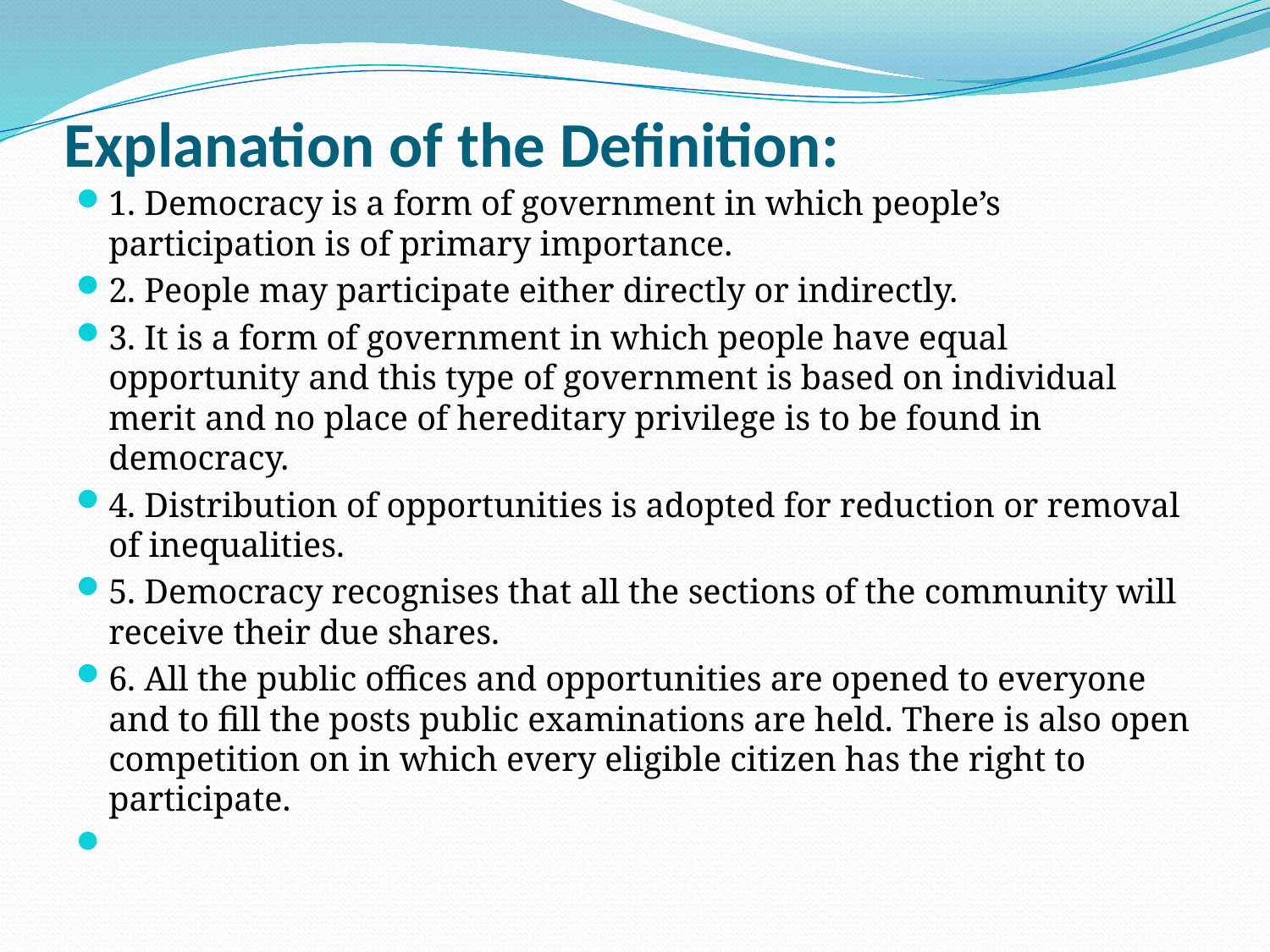

# Explanation of the Definition:
1. Democracy is a form of government in which people’s participation is of primary importance.
2. People may participate either directly or indirectly.
3. It is a form of government in which people have equal opportunity and this type of government is based on individual merit and no place of hereditary privilege is to be found in democracy.
4. Distribution of opportunities is adopted for reduction or removal of inequalities.
5. Democracy recognises that all the sections of the community will receive their due shares.
6. All the public offices and opportunities are opened to everyone and to fill the posts public examinations are held. There is also open competition on in which every eligible citizen has the right to participate.